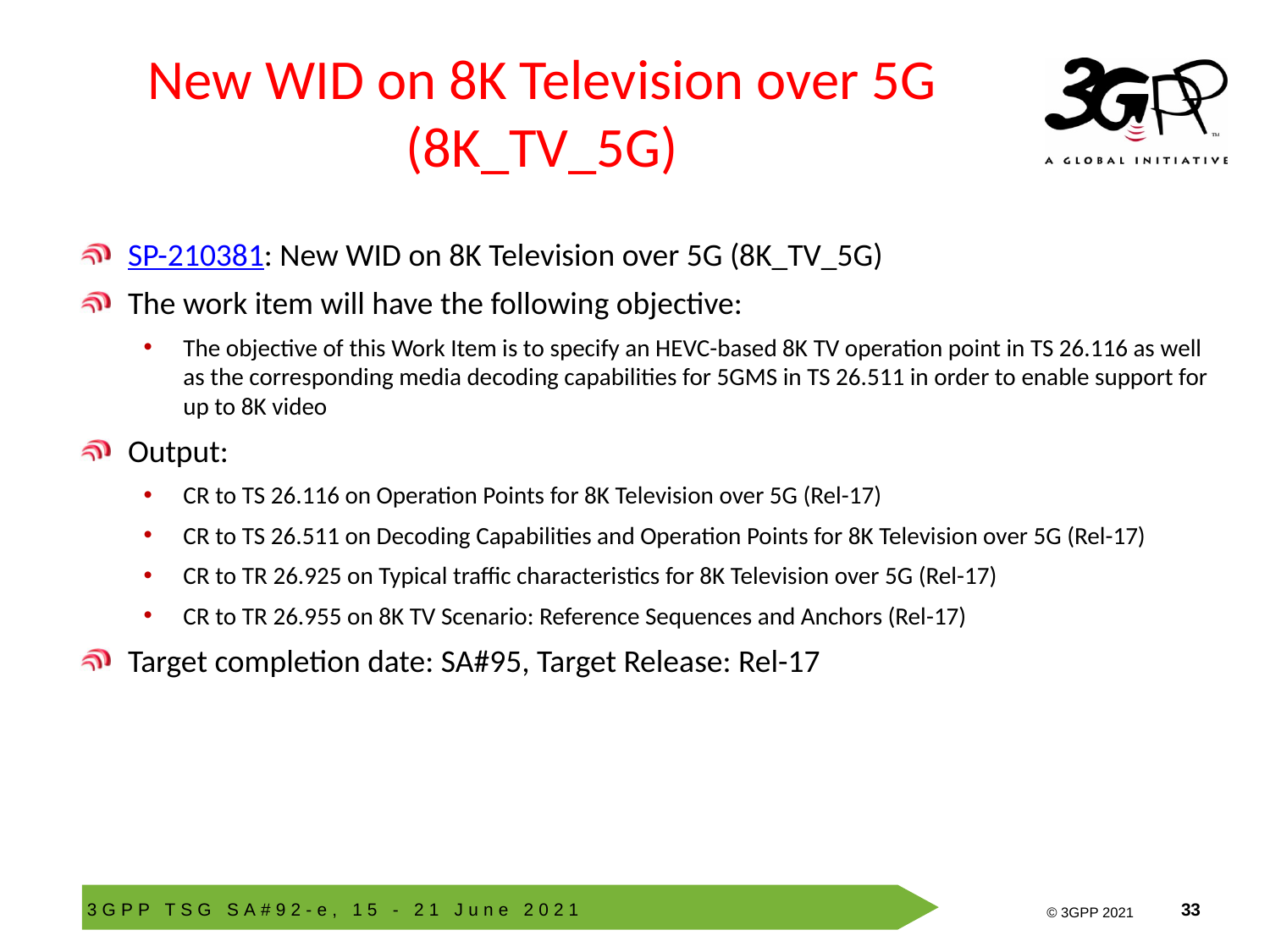

# New WID on 8K Television over 5G (8K_TV_5G)

SP-210381: New WID on 8K Television over 5G (8K_TV_5G)
The work item will have the following objective:
The objective of this Work Item is to specify an HEVC-based 8K TV operation point in TS 26.116 as well as the corresponding media decoding capabilities for 5GMS in TS 26.511 in order to enable support for up to 8K video
Output:
CR to TS 26.116 on Operation Points for 8K Television over 5G (Rel-17)
CR to TS 26.511 on Decoding Capabilities and Operation Points for 8K Television over 5G (Rel-17)
CR to TR 26.925 on Typical traffic characteristics for 8K Television over 5G (Rel-17)
CR to TR 26.955 on 8K TV Scenario: Reference Sequences and Anchors (Rel-17)
Target completion date: SA#95, Target Release: Rel-17